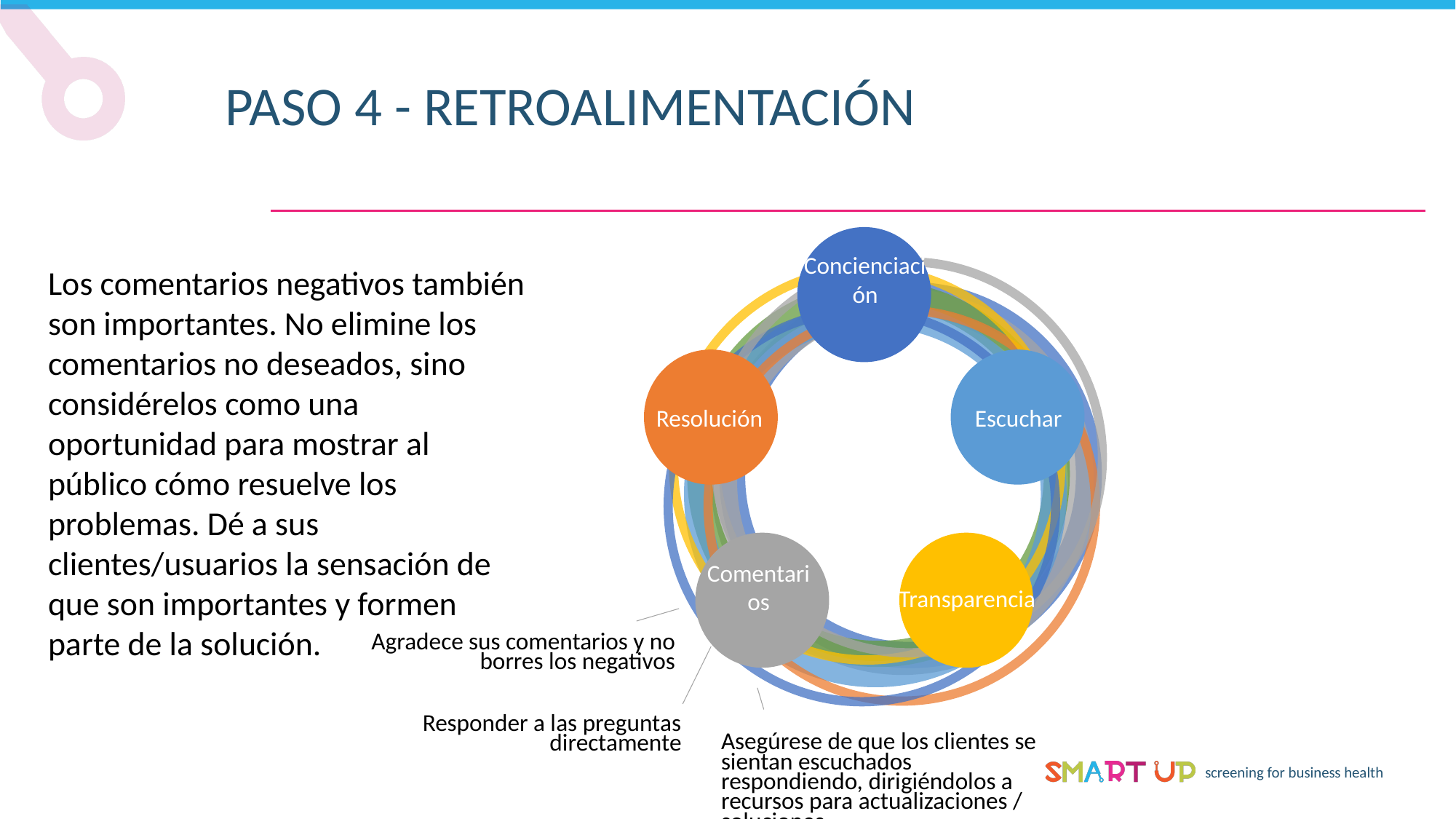

PASO 4 - RETROALIMENTACIÓN

Los comentarios negativos también son importantes. No elimine los comentarios no deseados, sino considérelos como una oportunidad para mostrar al público cómo resuelve los problemas. Dé a sus clientes/usuarios la sensación de que son importantes y formen parte de la solución.

Concienciación

Resolución
Escuchar

Transparencia
Comentarios
Agradece sus comentarios y no borres los negativos
Responder a las preguntas directamente
Asegúrese de que los clientes se sientan escuchados respondiendo, dirigiéndolos a recursos para actualizaciones / soluciones